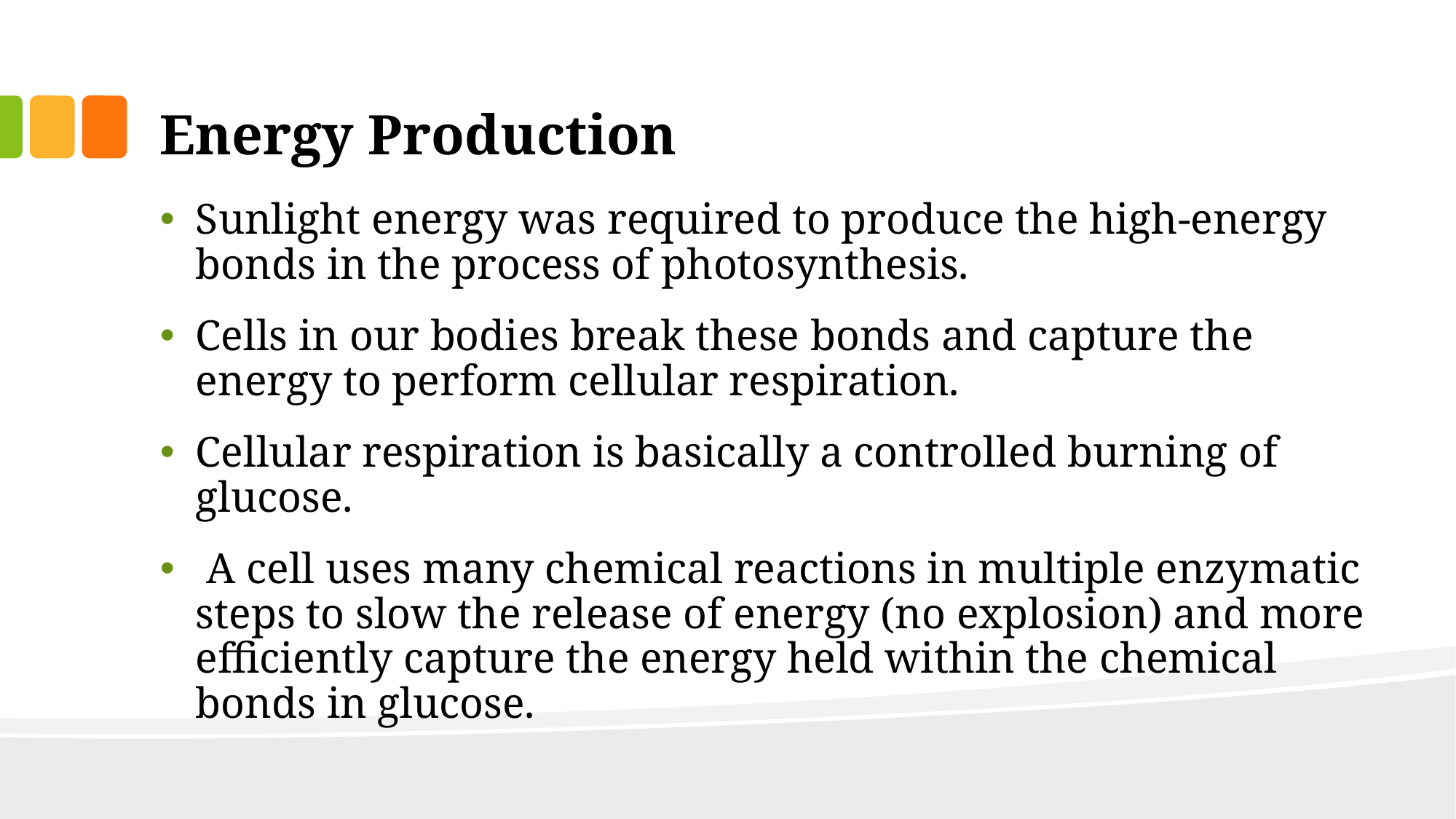

# Energy Production
Sunlight energy was required to produce the high-energy bonds in the process of photosynthesis.
Cells in our bodies break these bonds and capture the energy to perform cellular respiration.
Cellular respiration is basically a controlled burning of glucose.
 A cell uses many chemical reactions in multiple enzymatic steps to slow the release of energy (no explosion) and more efficiently capture the energy held within the chemical bonds in glucose.